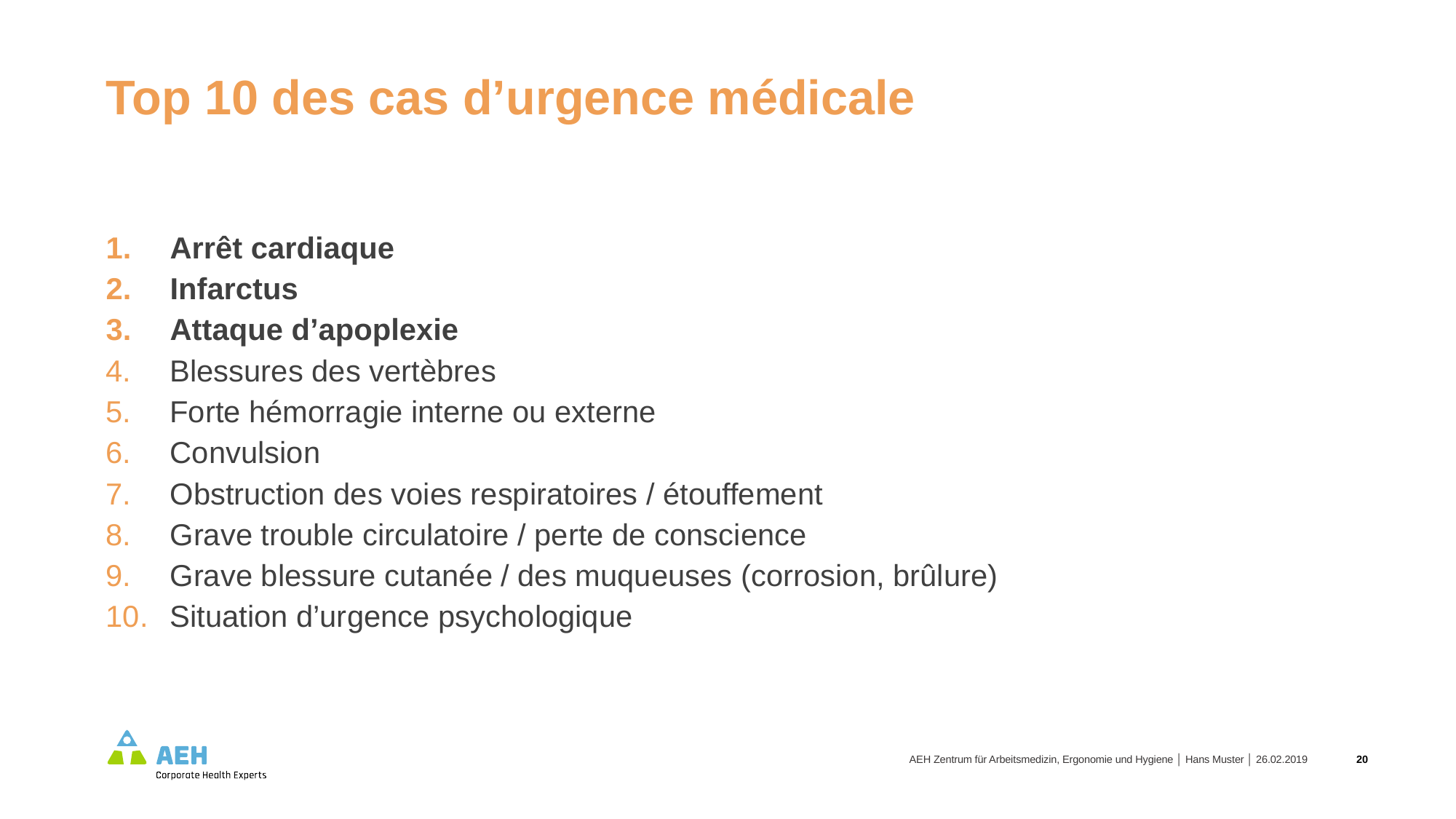

Top 10 des cas d’urgence médicale
Arrêt cardiaque
Infarctus
Attaque d’apoplexie
Blessures des vertèbres
Forte hémorragie interne ou externe
Convulsion
Obstruction des voies respiratoires / étouffement
Grave trouble circulatoire / perte de conscience
Grave blessure cutanée / des muqueuses (corrosion, brûlure)
Situation d’urgence psychologique
AEH Zentrum für Arbeitsmedizin, Ergonomie und Hygiene │ Hans Muster │ 26.02.2019